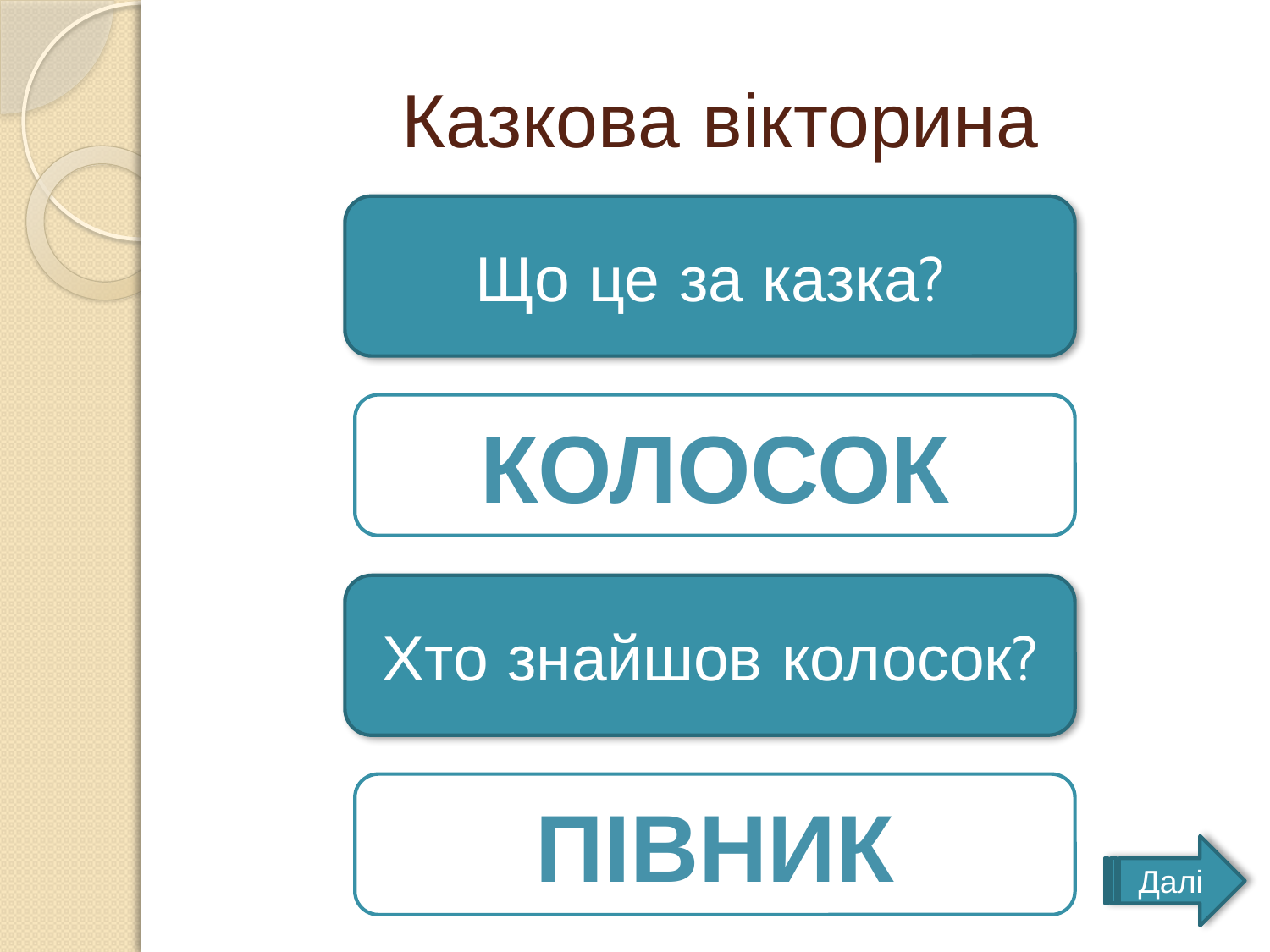

# Казкова вікторина
Що це за казка?
Колосок
Хто знайшов колосок?
Півник
Далі